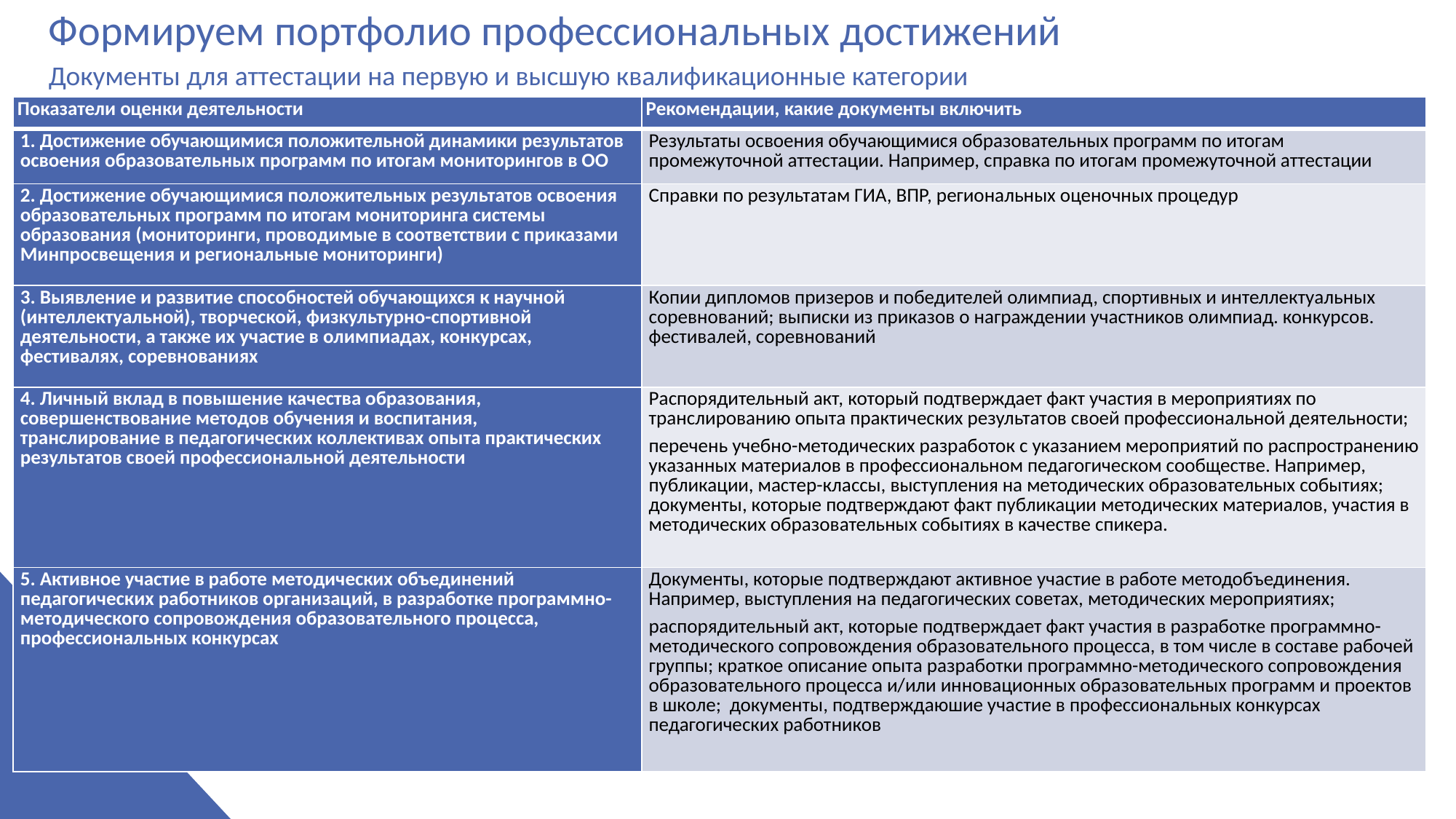

Формируем портфолио профессиональных достижений
Документы для аттестации на первую и высшую квалификационные категории
| Показатели оценки деятельности | Рекомендации, какие документы включить |
| --- | --- |
| 1. Достижение обучающимися положительной динамики результатов освоения образовательных программ по итогам мониторингов в ОО | Результаты освоения обучающимися образовательных программ по итогам промежуточной аттестации. Например, справка по итогам промежуточной аттестации |
| 2. Достижение обучающимися положительных результатов освоения образовательных программ по итогам мониторинга системы образования (мониторинги, проводимые в соответствии с приказами Минпросвещения и региональные мониторинги) | Справки по результатам ГИА, ВПР, региональных оценочных процедур |
| 3. Выявление и развитие способностей обучающихся к научной (интеллектуальной), творческой, физкультурно-спортивной деятельности, а также их участие в олимпиадах, конкурсах, фестивалях, соревнованиях | Копии дипломов призеров и победителей олимпиад, спортивных и интеллектуальных соревнований; выписки из приказов о награждении участников олимпиад. конкурсов. фестивалей, соревнований |
| 4. Личный вклад в повышение качества образования, совершенствование методов обучения и воспитания, транслирование в педагогических коллективах опыта практических результатов своей профессиональной деятельности | Распорядительный акт, который подтверждает факт участия в мероприятиях по транслированию опыта практических результатов своей профессиональной деятельности; перечень учебно-методических разработок с указанием мероприятий по распространению указанных материалов в профессиональном педагогическом сообществе. Например, публикации, мастер-классы, выступления на методических образовательных событиях; документы, которые подтверждают факт публикации методических материалов, участия в методических образовательных событиях в качестве спикера. |
| 5. Активное участие в работе методических объединений педагогических работников организаций, в разработке программно-методического сопровождения образовательного процесса, профессиональных конкурсах | Документы, которые подтверждают активное участие в работе методобъединения. Например, выступления на педагогических советах, методических мероприятиях; распорядительный акт, которые подтверждает факт участия в разработке программно-методического сопровождения образовательного процесса, в том числе в составе рабочей группы; краткое описание опыта разработки программно-методического сопровождения образовательного процесса и/или инновационных образовательных программ и проектов в школе; документы, подтверждаюшие участие в профессиональных конкурсах педагогических работников |